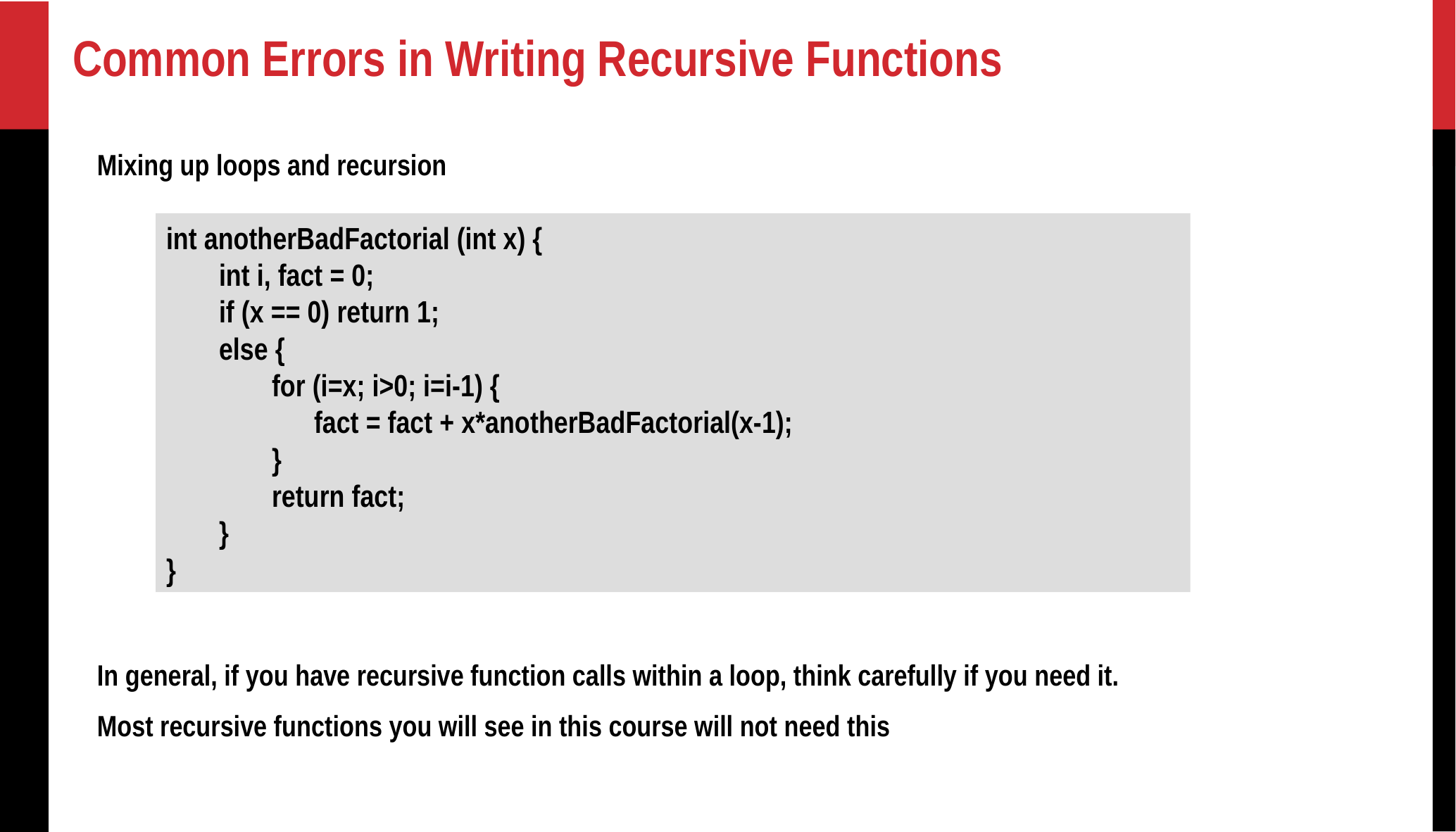

# Common Errors in Writing Recursive Functions
Mixing up loops and recursion

In general, if you have recursive function calls within a loop, think carefully if you need it.
Most recursive functions you will see in this course will not need this
int anotherBadFactorial (int x) {
int i, fact = 0;
if (x == 0) return 1;
else {
for (i=x; i>0; i=i-1) {
	      fact = fact + x*anotherBadFactorial(x-1);
}
return fact;
}
}